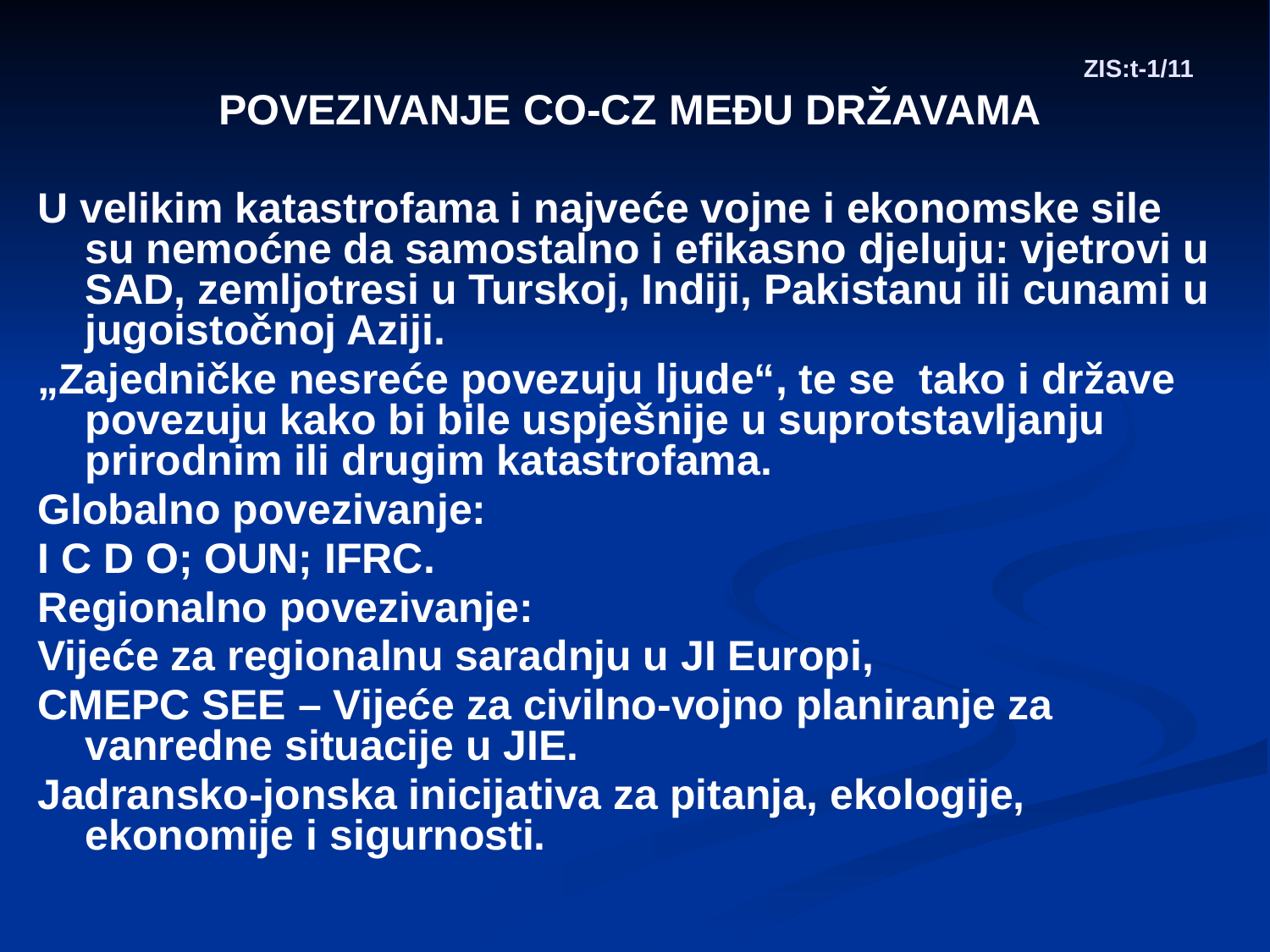

# ZIS:t-1/11
POVEZIVANJE CO-CZ MEĐU DRŽAVAMA

U velikim katastrofama i najveće vojne i ekonomske sile su nemoćne da samostalno i efikasno djeluju: vjetrovi u SAD, zemljotresi u Turskoj, Indiji, Pakistanu ili cunami u jugoistočnoj Aziji.
„Zajedničke nesreće povezuju ljude“, te se  tako i države povezuju kako bi bile uspješnije u suprotstavljanju prirodnim ili drugim katastrofama.
Globalno povezivanje:
I C D O; OUN; IFRC.
Regionalno povezivanje:
Vijeće za regionalnu saradnju u JI Europi,
CMEPC SEE – Vijeće za civilno-vojno planiranje za vanredne situacije u JIE.
Jadransko-jonska inicijativa za pitanja, ekologije, ekonomije i sigurnosti.